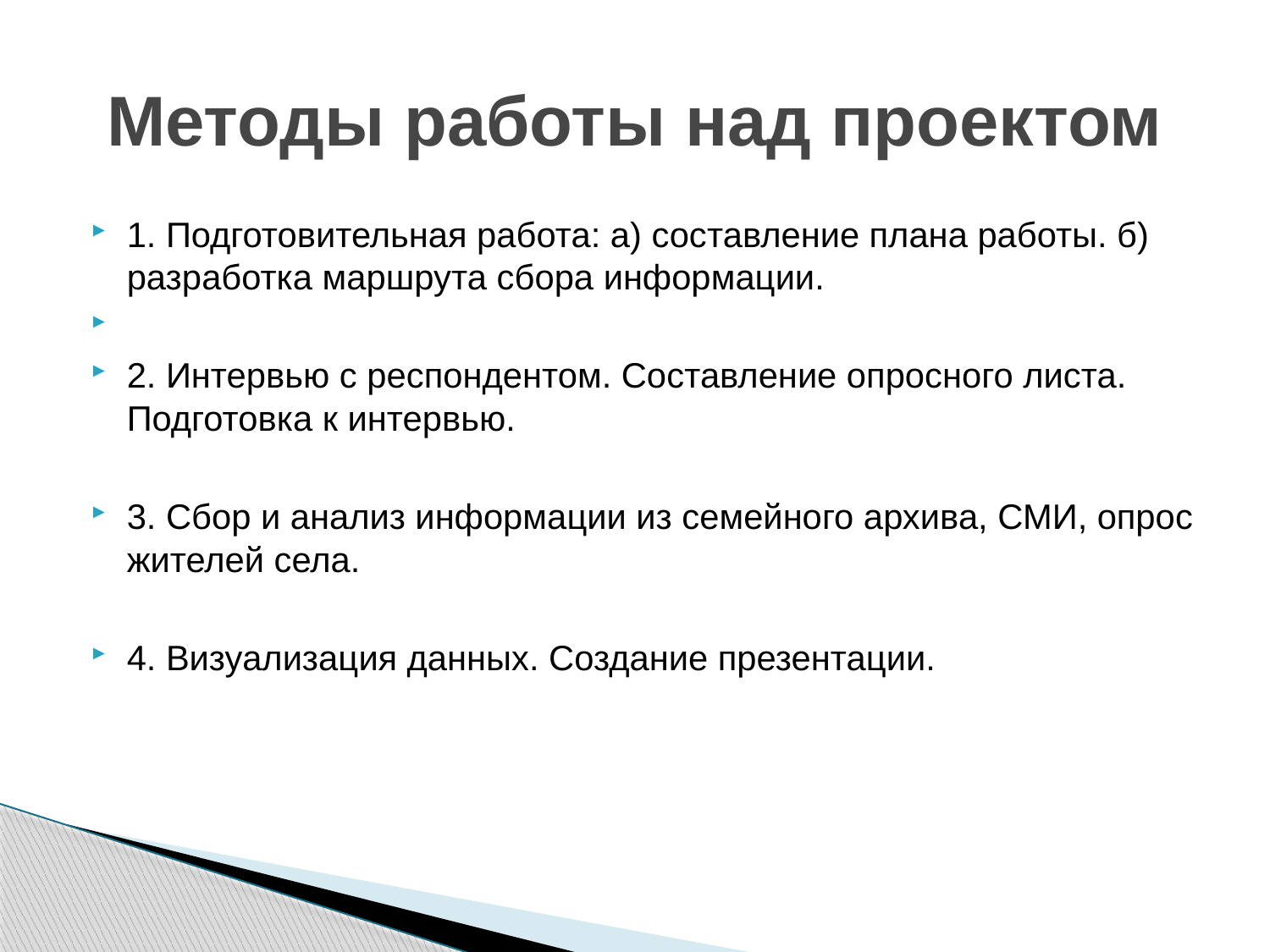

# Методы работы над проектом
1. Подготовительная работа: а) составление плана работы. б) разработка маршрута сбора информации.

2. Интервью с респондентом. Составление опросного листа. Подготовка к интервью.

3. Сбор и анализ информации из семейного архива, СМИ, опрос жителей села.

4. Визуализация данных. Создание презентации.